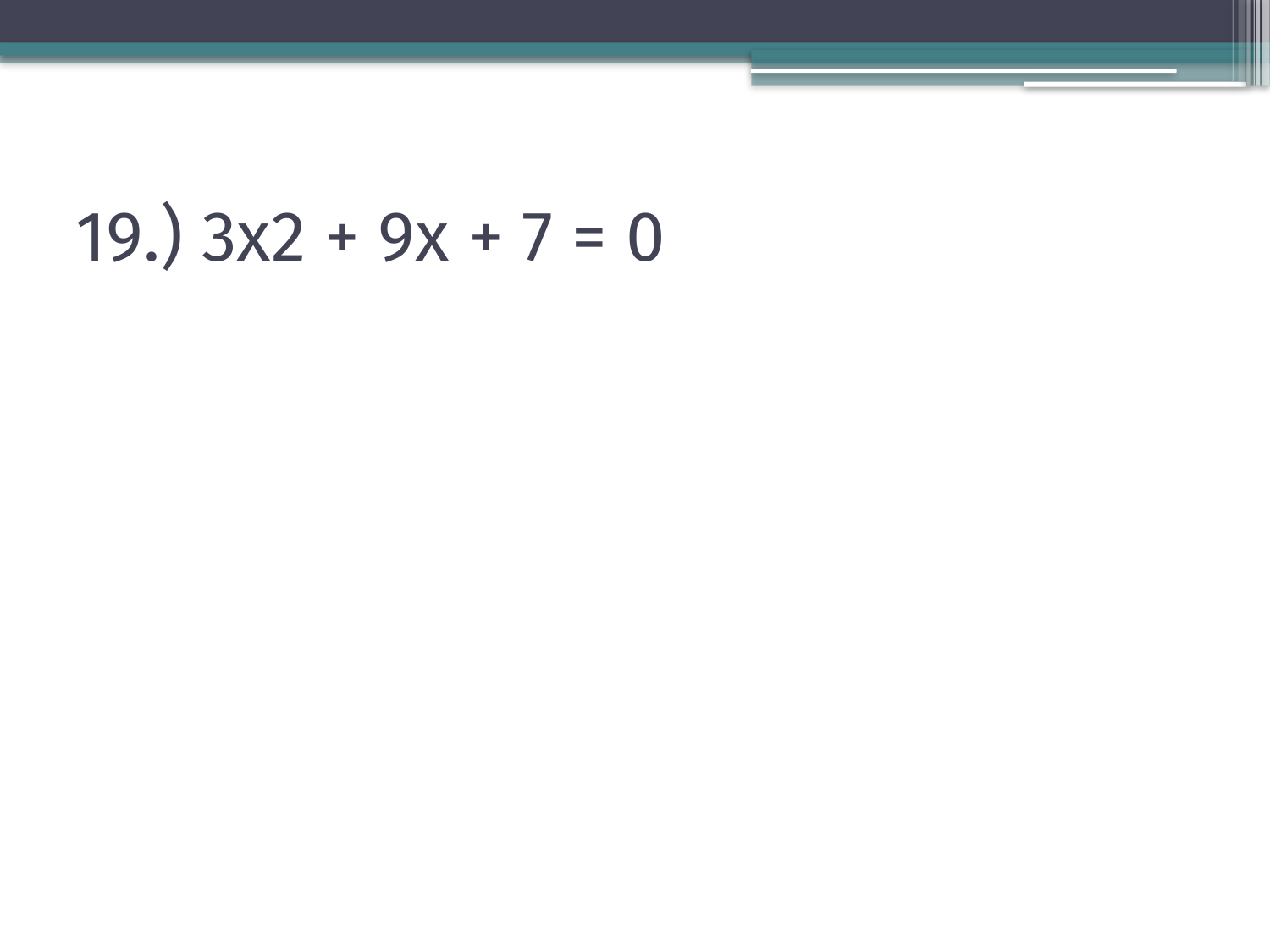

# 19.) 3x2 + 9x + 7 = 0